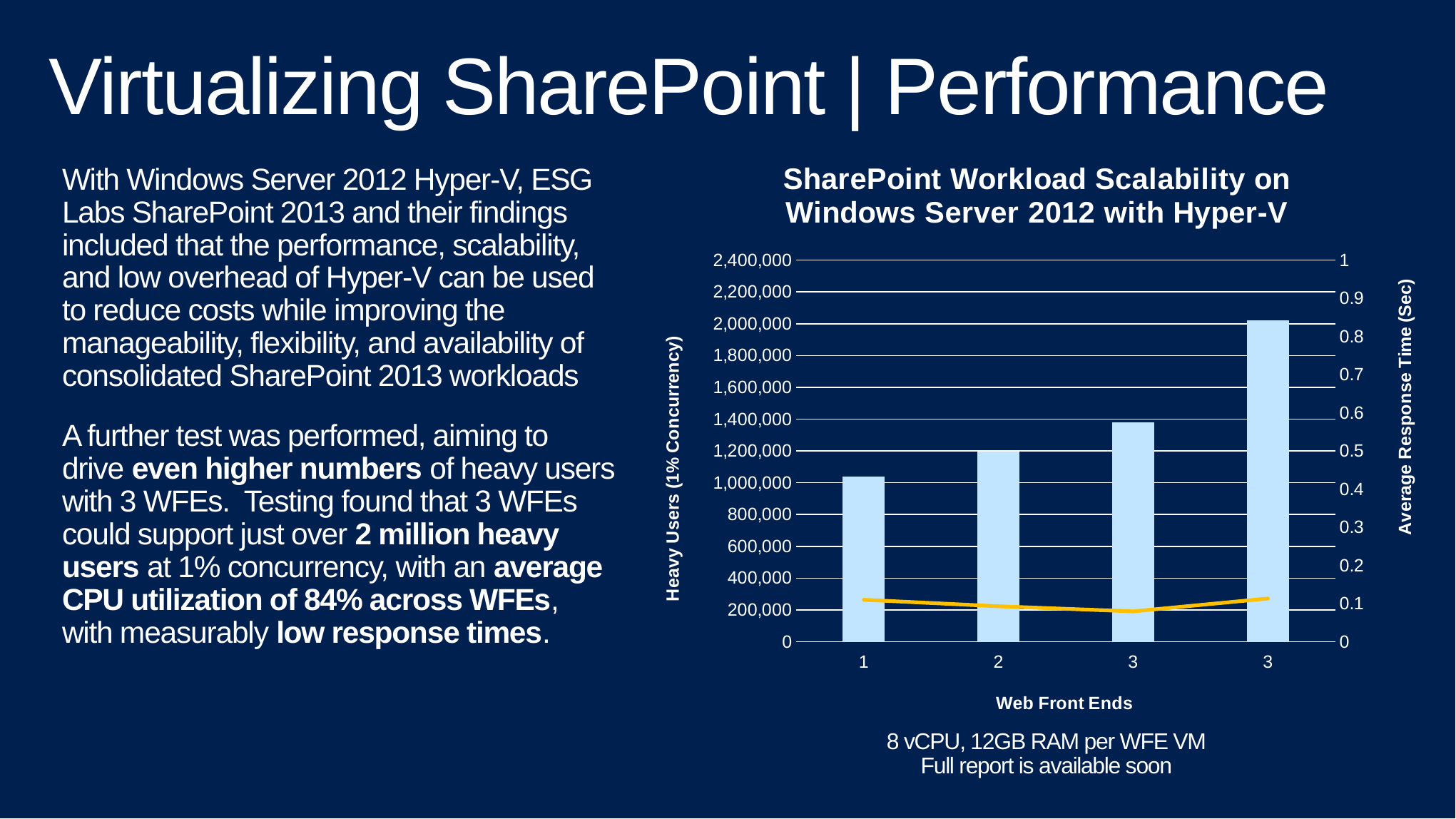

# Virtualizing SharePoint | Performance

### Chart: SharePoint Workload Scalability on Windows Server 2012 with Hyper-V

| Category | Users | Response Times |
|---|---|---|
| 1 | 1038000.0 | 0.11 |
| 2 | 1194000.0 | 0.093 |
| 3 | 1378000.0 | 0.0796666666666667 |
| 3 | 2020000.0 | 0.113333333333333 |
8 vCPU, 12GB RAM per WFE VM
Full report is available soon
With Windows Server 2012 Hyper-V, ESG Labs SharePoint 2013 and their findings included that the performance, scalability, and low overhead of Hyper-V can be used to reduce costs while improving the manageability, flexibility, and availability of consolidated SharePoint 2013 workloads
A further test was performed, aiming to drive even higher numbers of heavy users with 3 WFEs.  Testing found that 3 WFEs could support just over 2 million heavy users at 1% concurrency, with an average CPU utilization of 84% across WFEs, with measurably low response times.